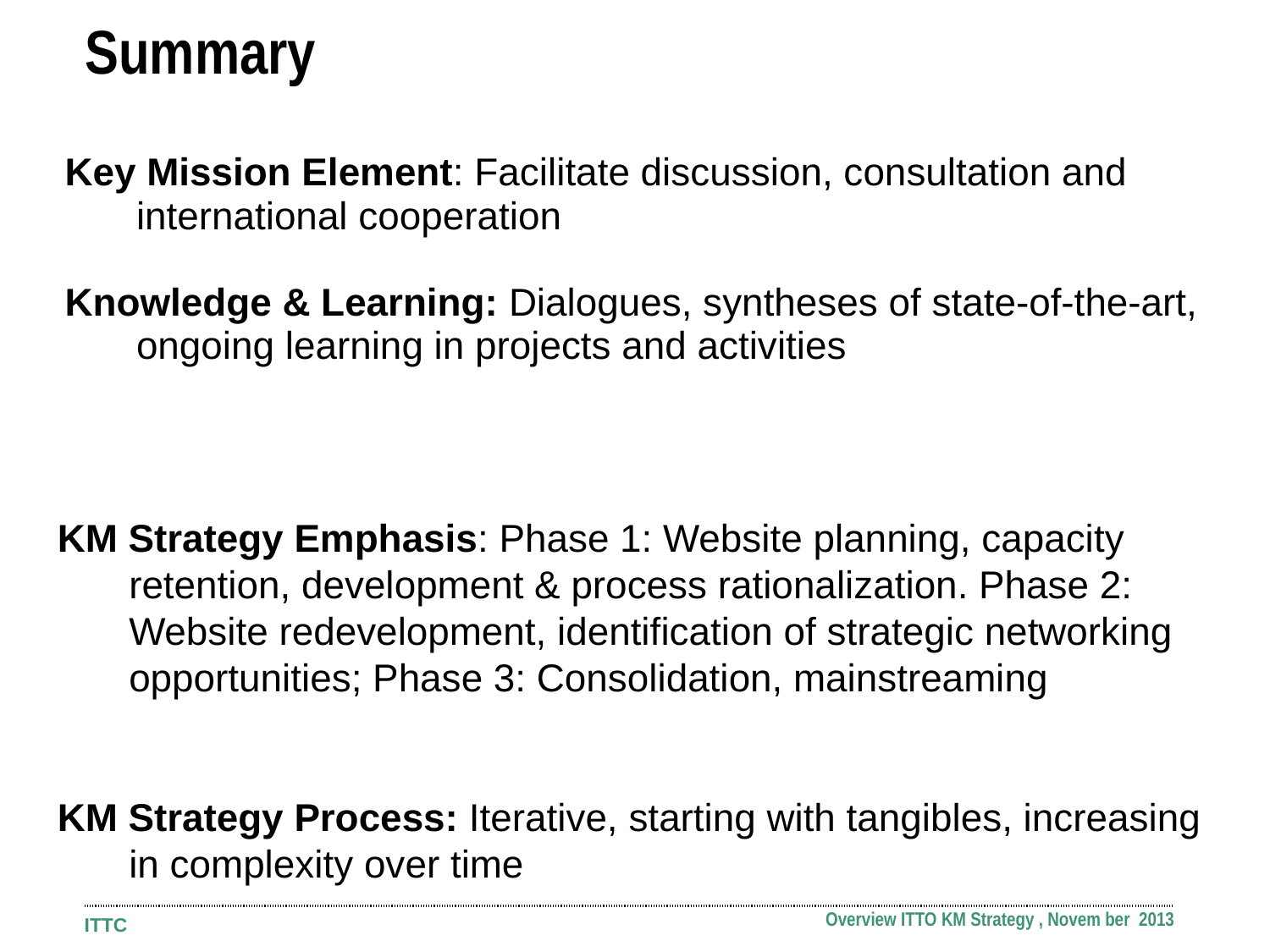

| Summary |
| --- |
| Key Mission Element: Facilitate discussion, consultation and international cooperation Knowledge & Learning: Dialogues, syntheses of state-of-the-art, ongoing learning in projects and activities |
| --- |
|  |
KM Strategy Emphasis: Phase 1: Website planning, capacity retention, development & process rationalization. Phase 2: Website redevelopment, identification of strategic networking opportunities; Phase 3: Consolidation, mainstreaming

KM Strategy Process: Iterative, starting with tangibles, increasing in complexity over time